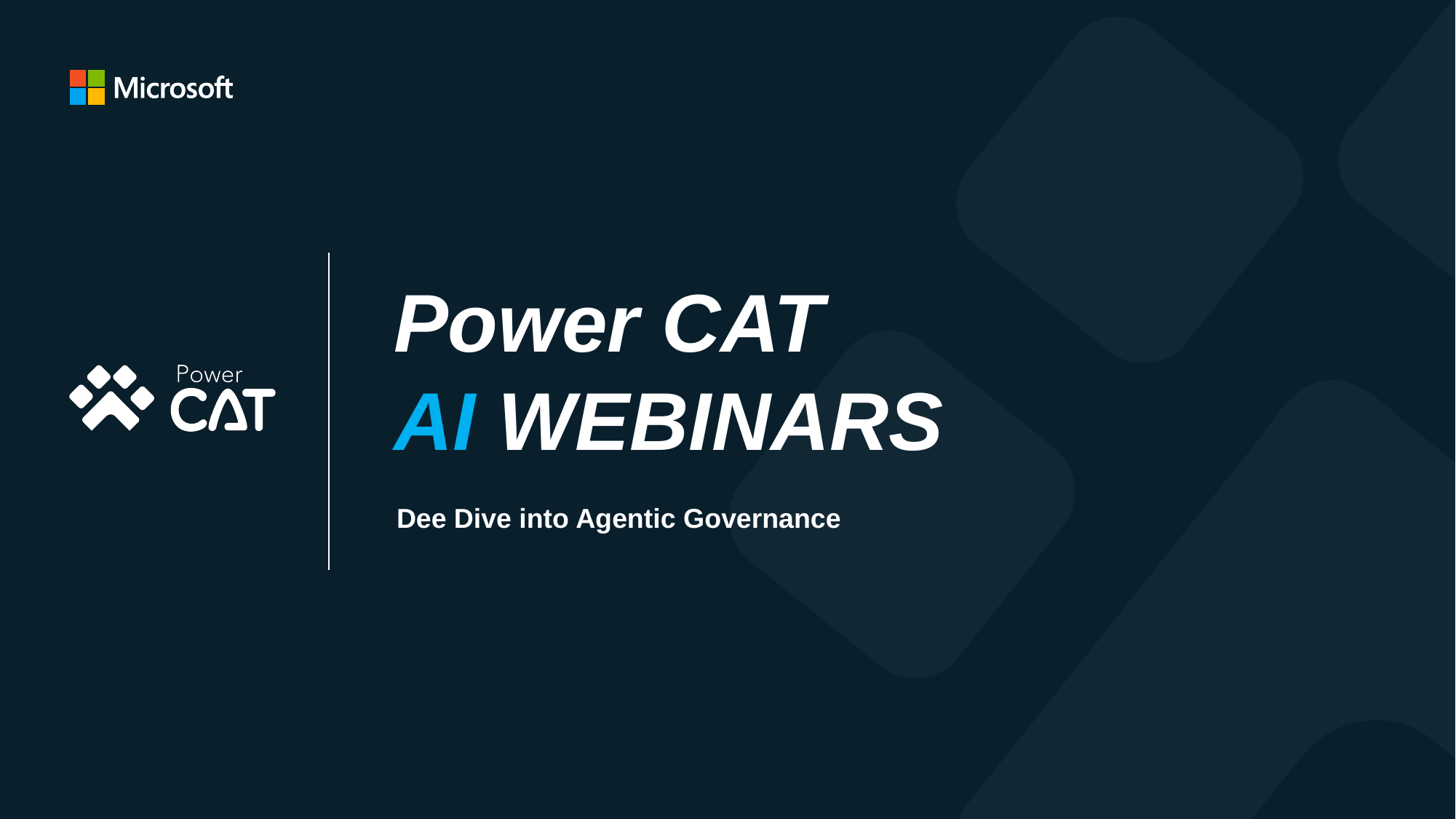

Power CAT
AI WEBINARS
Dee Dive into Agentic Governance